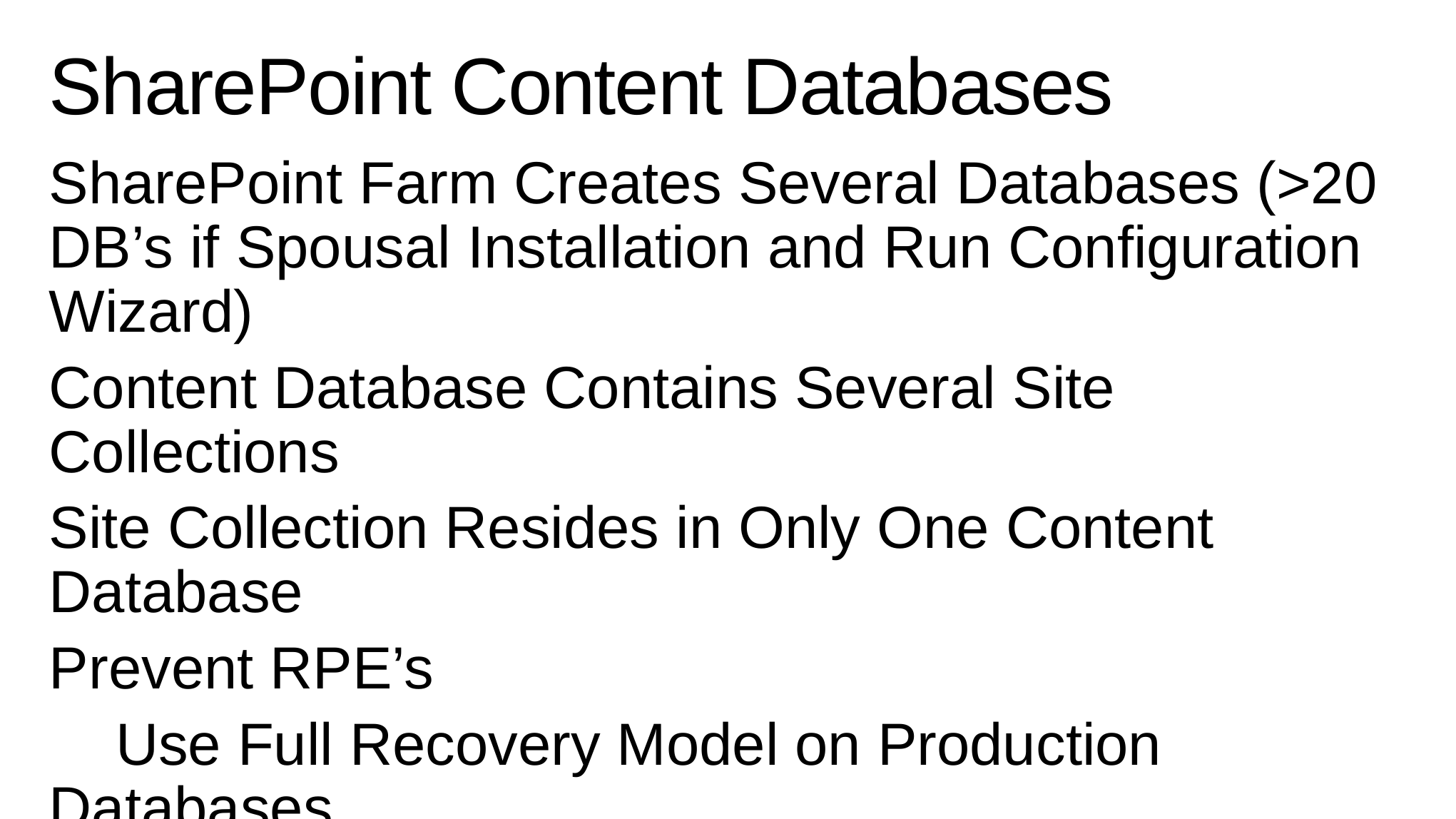

# SharePoint Content Databases
SharePoint Farm Creates Several Databases (>20 DB’s if Spousal Installation and Run Configuration Wizard)
Content Database Contains Several Site Collections
Site Collection Resides in Only One Content Database
Prevent RPE’s
    Use Full Recovery Model on Production Databases
    Control Size of Database (Recommended 200GB)
            Site Collection Quota Templates
            Maximum Number of Site Collections per Database